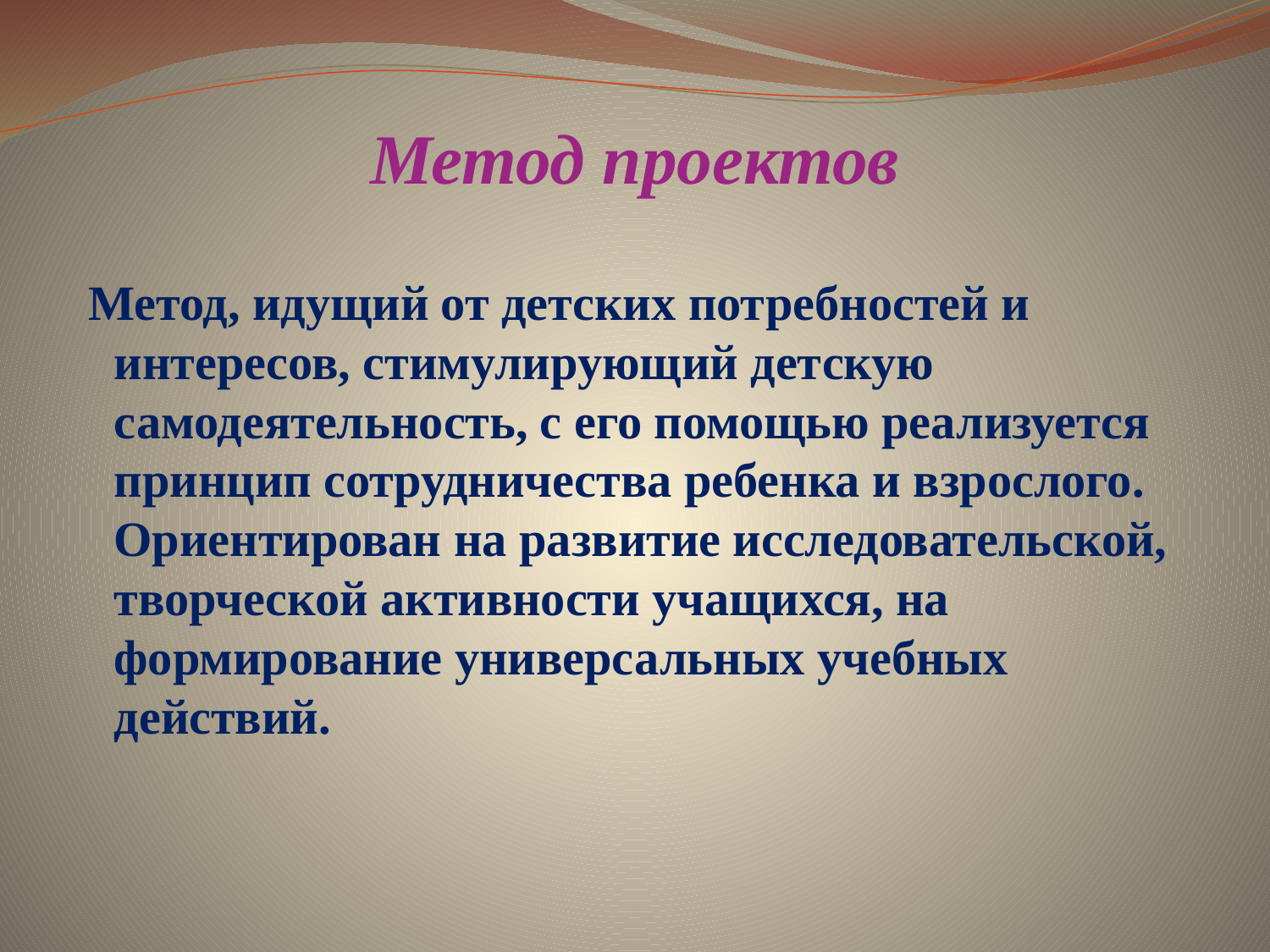

# Метод проектов

 Метод, идущий от детских потребностей и интересов, стимулирующий детскую самодеятельность, с его помощью реализуется принцип сотрудничества ребенка и взрослого. Ориентирован на развитие исследовательской, творческой активности учащихся, на формирование универсальных учебных действий.